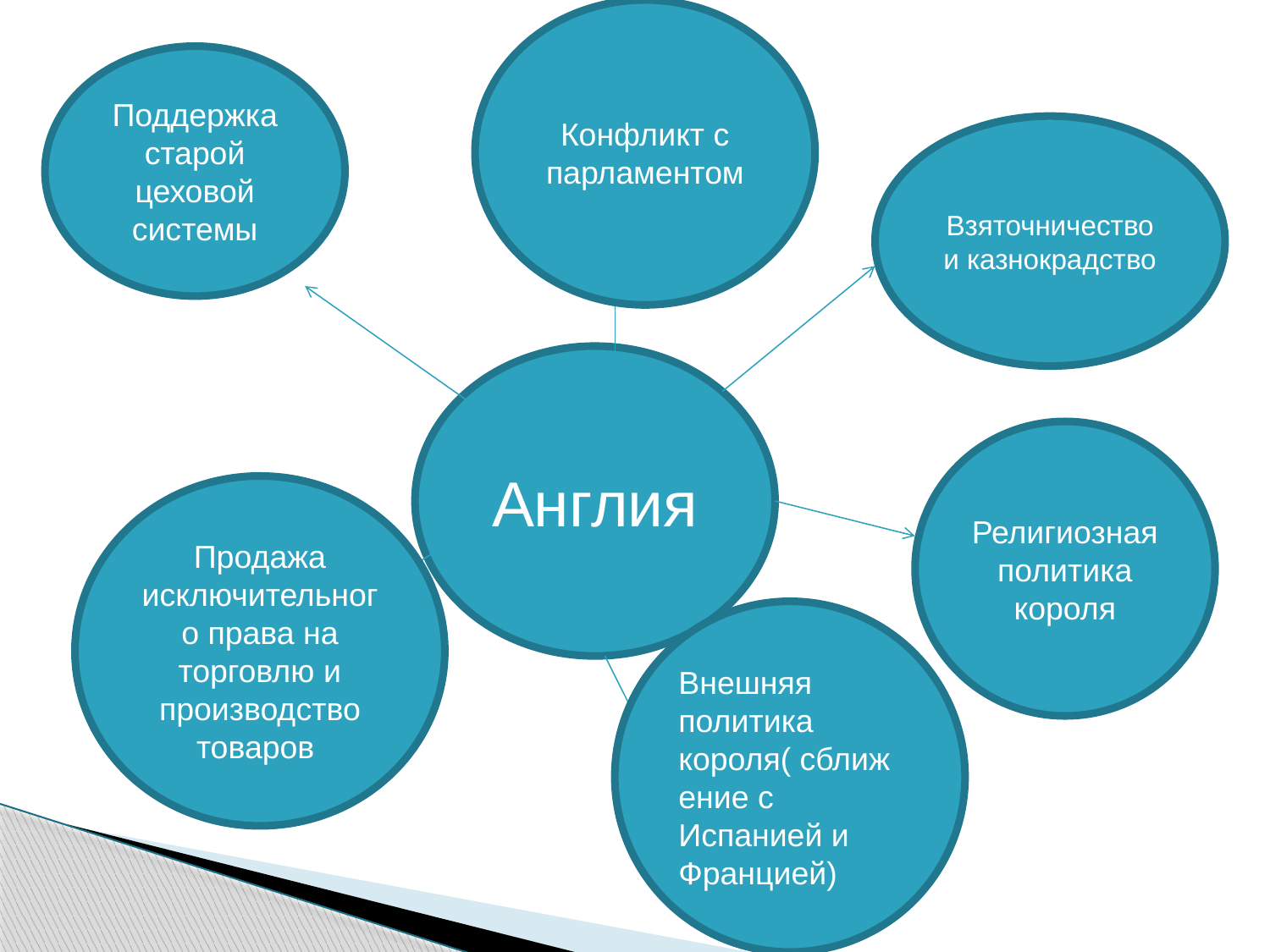

Конфликт с парламентом
Поддержка старой цеховой системы
Взяточничество и казнокрадство
Англия

Религиозная политика короля
Продажа исключительного права на торговлю и производство товаров
Внешняя политика короля( сближение с Испанией и Францией)